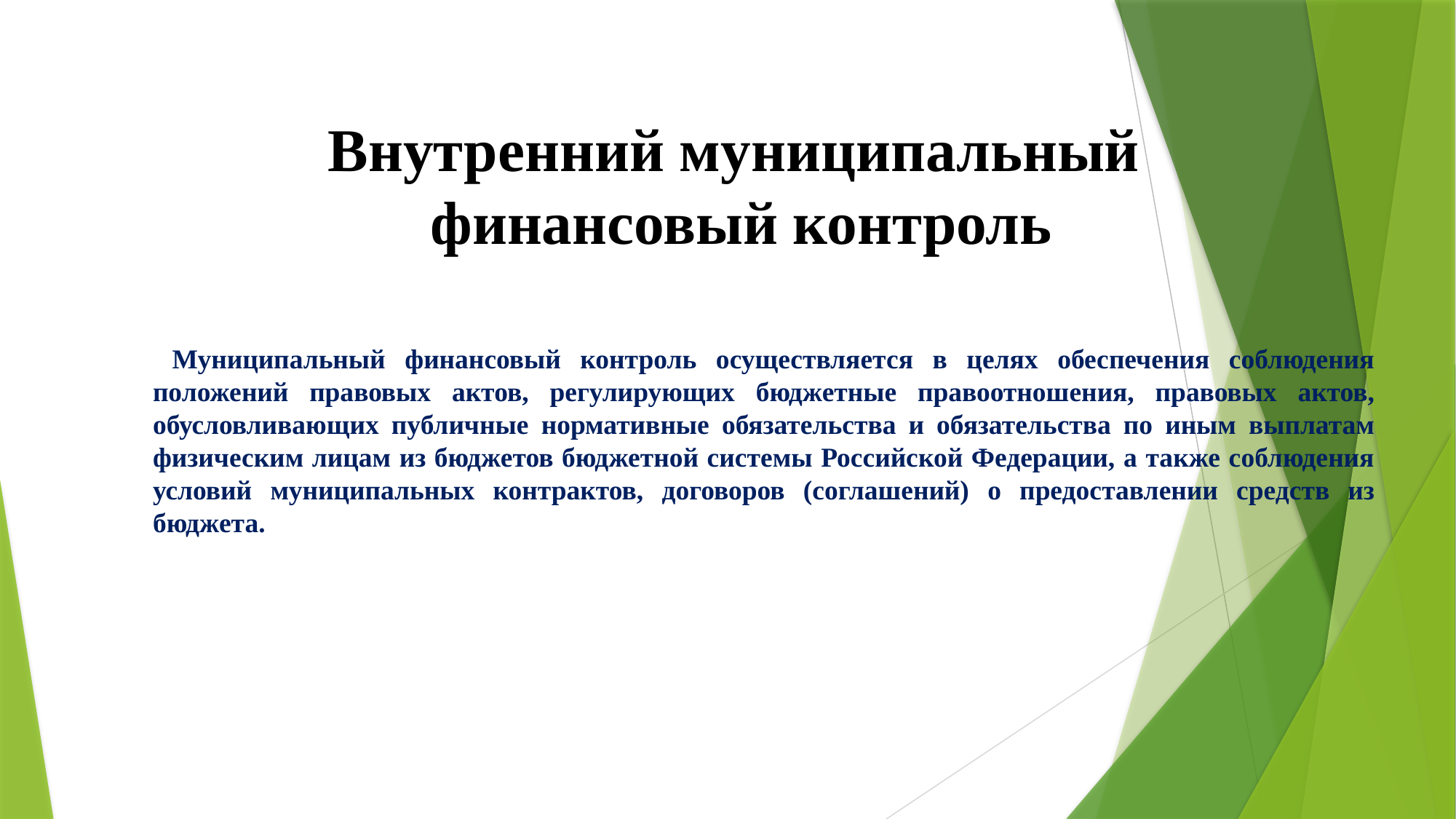

Внутренний муниципальный
финансовый контроль
 Муниципальный финансовый контроль осуществляется в целях обеспечения соблюдения положений правовых актов, регулирующих бюджетные правоотношения, правовых актов, обусловливающих публичные нормативные обязательства и обязательства по иным выплатам физическим лицам из бюджетов бюджетной системы Российской Федерации, а также соблюдения условий муниципальных контрактов, договоров (соглашений) о предоставлении средств из бюджета.